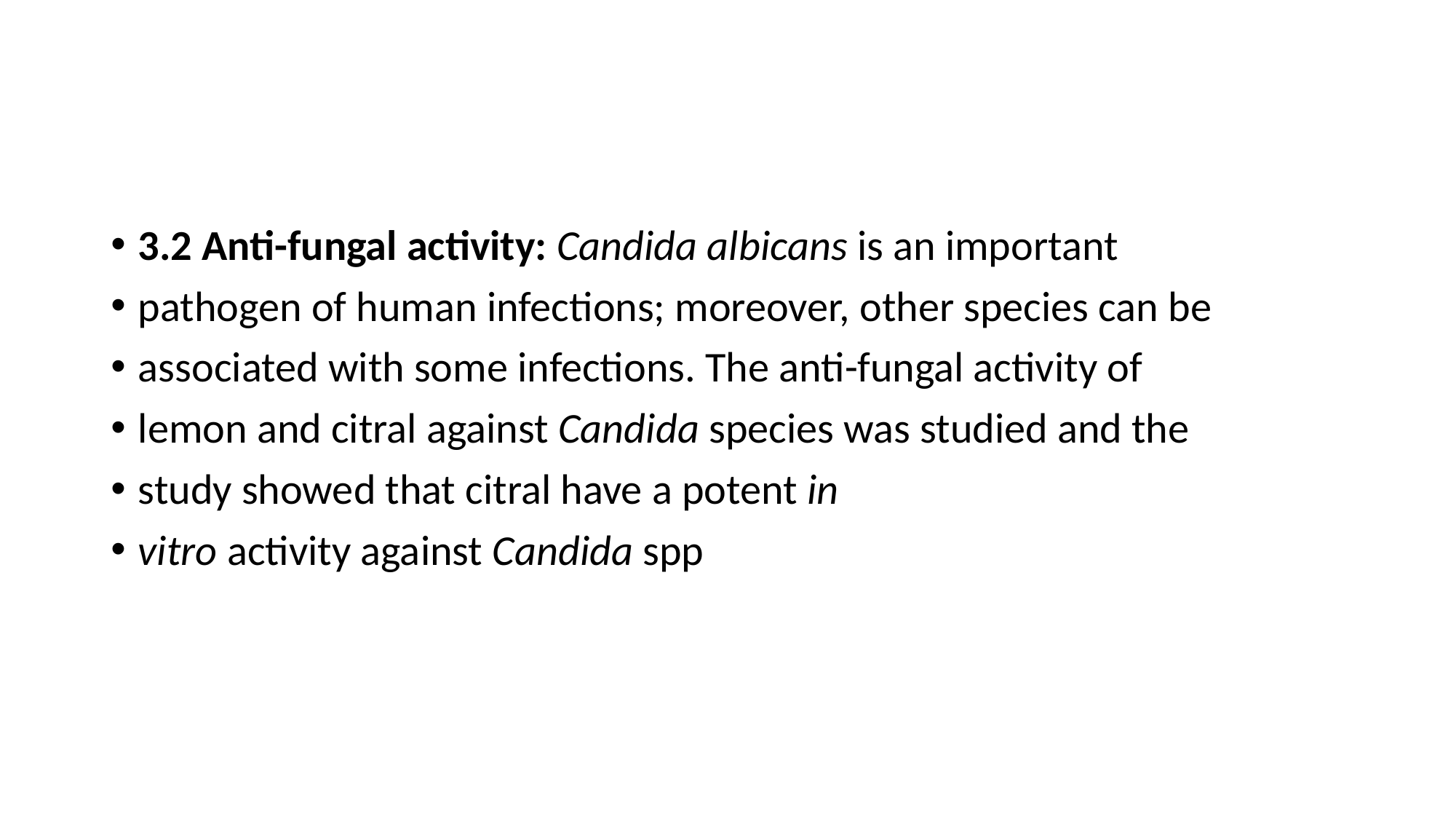

#
3.2 Anti-fungal activity: Candida albicans is an important
pathogen of human infections; moreover, other species can be
associated with some infections. The anti-fungal activity of
lemon and citral against Candida species was studied and the
study showed that citral have a potent in
vitro activity against Candida spp